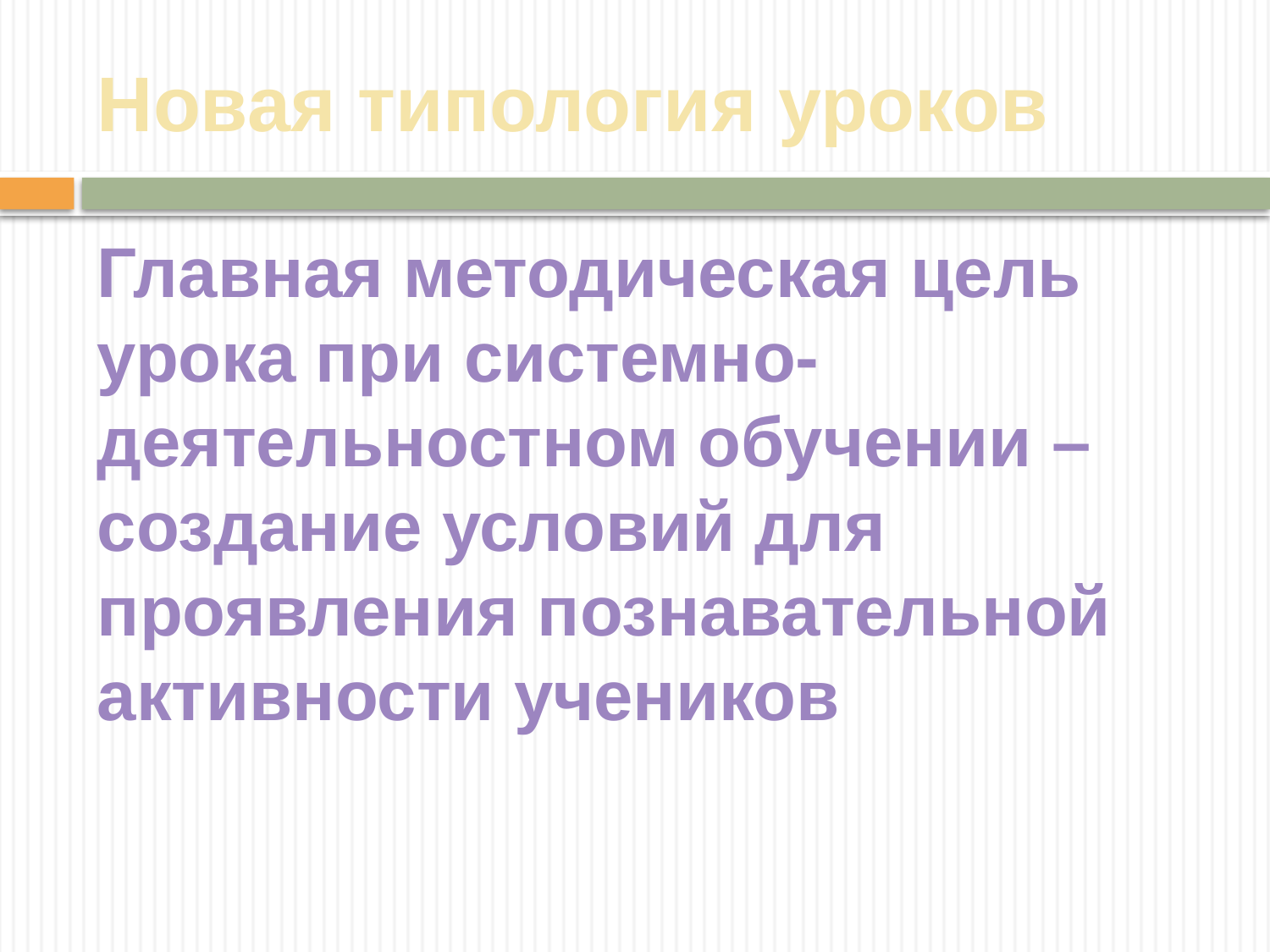

# Новая типология уроков
Главная методическая цель урока при системно-деятельностном обучении – создание условий для проявления познавательной активности учеников